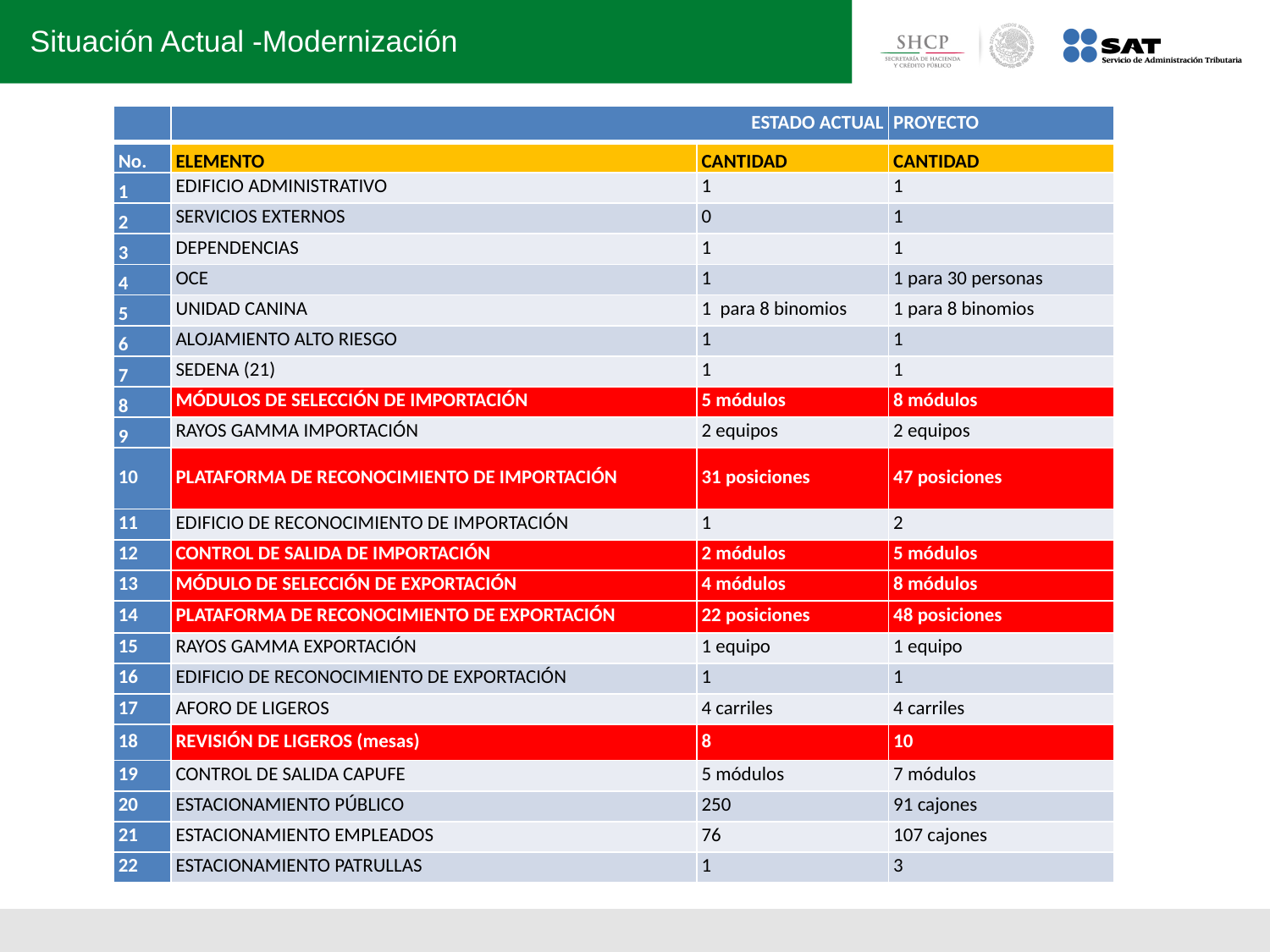

Situación Actual -Modernización
|  | ESTADO ACTUAL |  | PROYECTO |
| --- | --- | --- | --- |
| No. | ELEMENTO | CANTIDAD | CANTIDAD |
| 1 | EDIFICIO ADMINISTRATIVO | 1 | 1 |
| 2 | SERVICIOS EXTERNOS | 0 | 1 |
| 3 | DEPENDENCIAS | 1 | 1 |
| 4 | OCE | 1 | 1 para 30 personas |
| 5 | UNIDAD CANINA | 1 para 8 binomios | 1 para 8 binomios |
| 6 | ALOJAMIENTO ALTO RIESGO | 1 | 1 |
| 7 | SEDENA (21) | 1 | 1 |
| 8 | MÓDULOS DE SELECCIÓN DE IMPORTACIÓN | 5 módulos | 8 módulos |
| 9 | RAYOS GAMMA IMPORTACIÓN | 2 equipos | 2 equipos |
| 10 | PLATAFORMA DE RECONOCIMIENTO DE IMPORTACIÓN | 31 posiciones | 47 posiciones |
| 11 | EDIFICIO DE RECONOCIMIENTO DE IMPORTACIÓN | 1 | 2 |
| 12 | CONTROL DE SALIDA DE IMPORTACIÓN | 2 módulos | 5 módulos |
| 13 | MÓDULO DE SELECCIÓN DE EXPORTACIÓN | 4 módulos | 8 módulos |
| 14 | PLATAFORMA DE RECONOCIMIENTO DE EXPORTACIÓN | 22 posiciones | 48 posiciones |
| 15 | RAYOS GAMMA EXPORTACIÓN | 1 equipo | 1 equipo |
| 16 | EDIFICIO DE RECONOCIMIENTO DE EXPORTACIÓN | 1 | 1 |
| 17 | AFORO DE LIGEROS | 4 carriles | 4 carriles |
| 18 | REVISIÓN DE LIGEROS (mesas) | 8 | 10 |
| 19 | CONTROL DE SALIDA CAPUFE | 5 módulos | 7 módulos |
| 20 | ESTACIONAMIENTO PÚBLICO | 250 | 91 cajones |
| 21 | ESTACIONAMIENTO EMPLEADOS | 76 | 107 cajones |
| 22 | ESTACIONAMIENTO PATRULLAS | 1 | 3 |